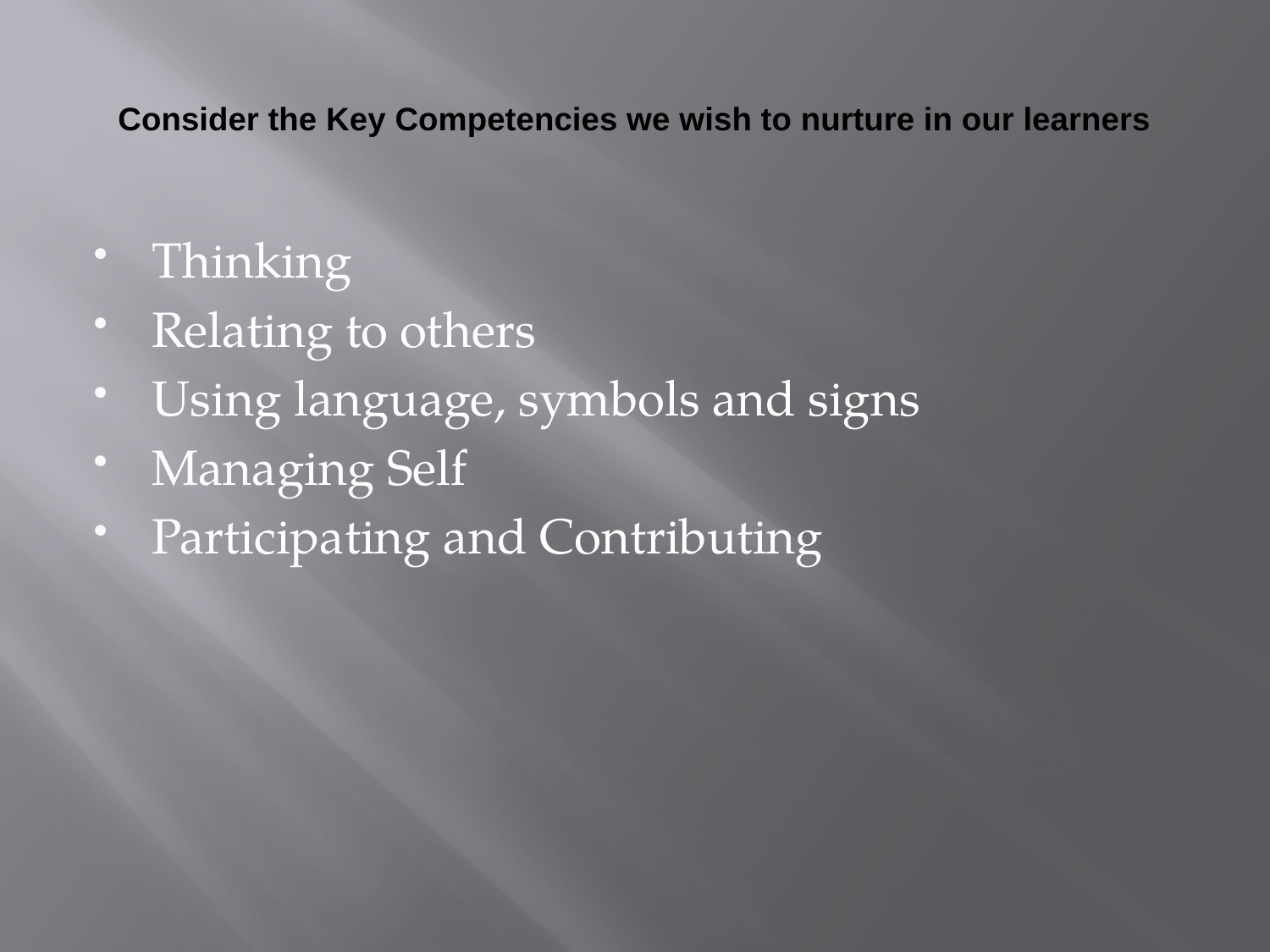

# Consider the Key Competencies we wish to nurture in our learners
Thinking
Relating to others
Using language, symbols and signs
Managing Self
Participating and Contributing